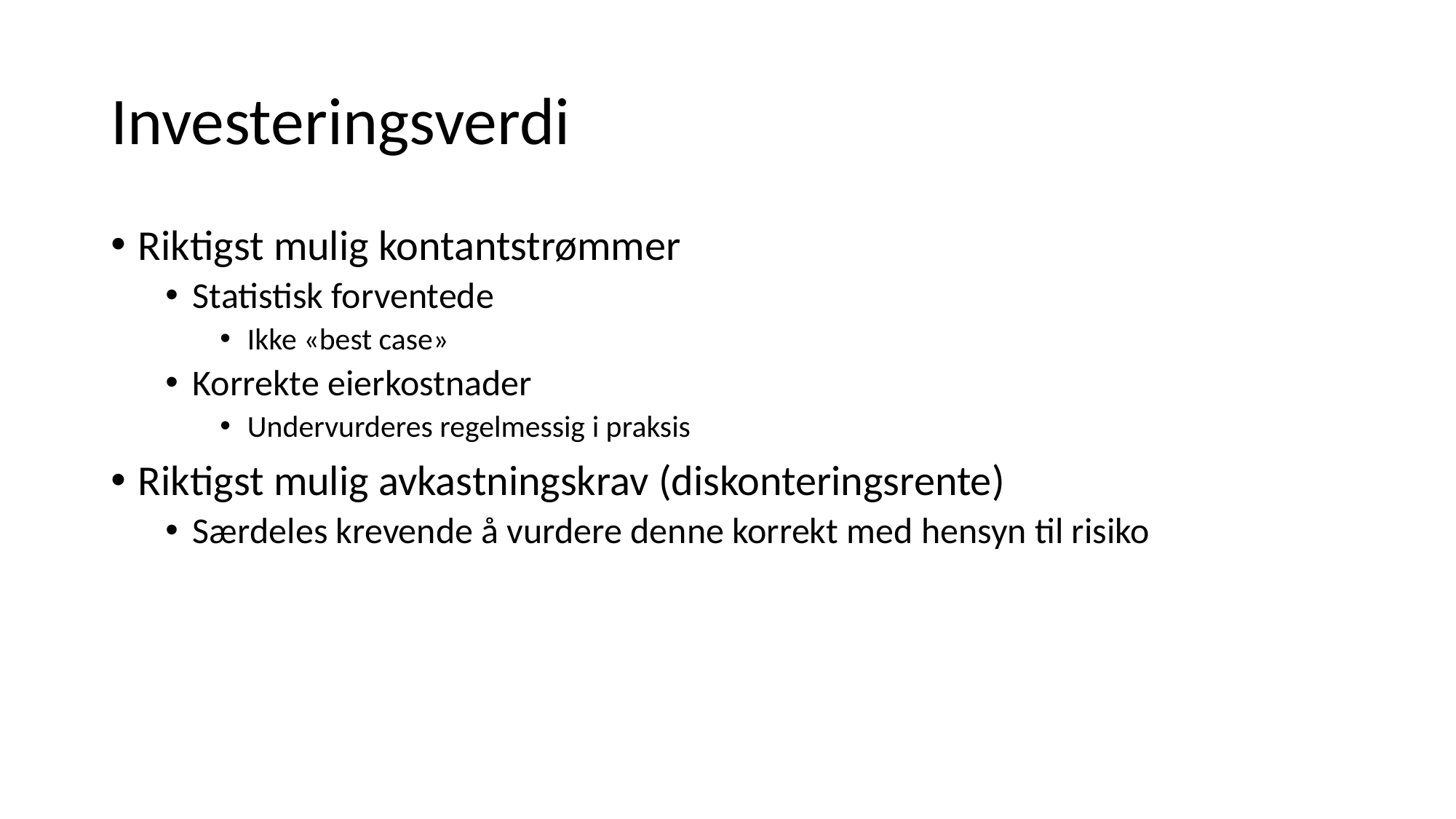

# Investeringsverdi
Riktigst mulig kontantstrømmer
Statistisk forventede
Ikke «best case»
Korrekte eierkostnader
Undervurderes regelmessig i praksis
Riktigst mulig avkastningskrav (diskonteringsrente)
Særdeles krevende å vurdere denne korrekt med hensyn til risiko